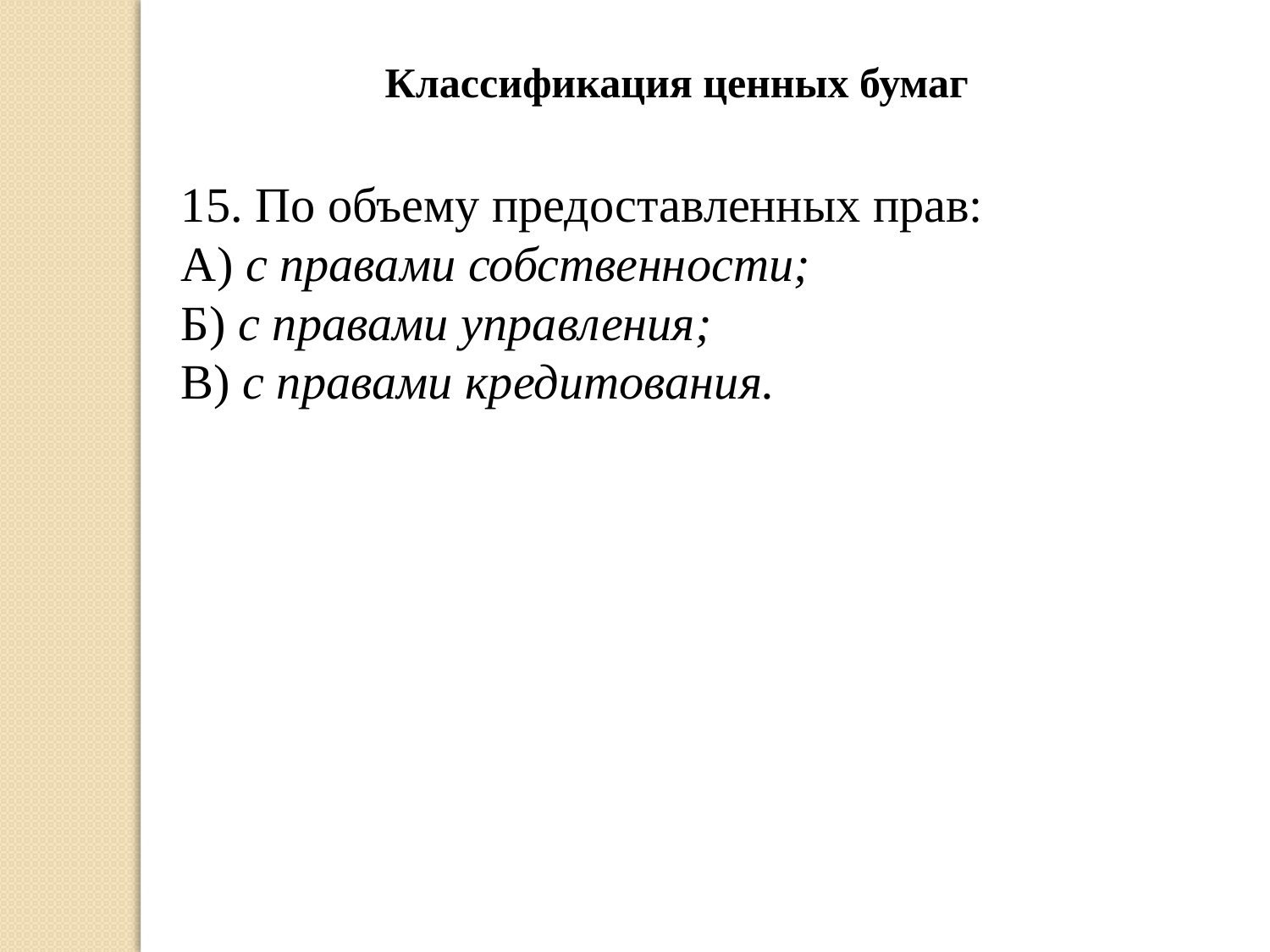

Классификация ценных бумаг
15. По объему предоставленных прав:
А) с правами собственности;
Б) с правами управления;
В) с правами кредитования.